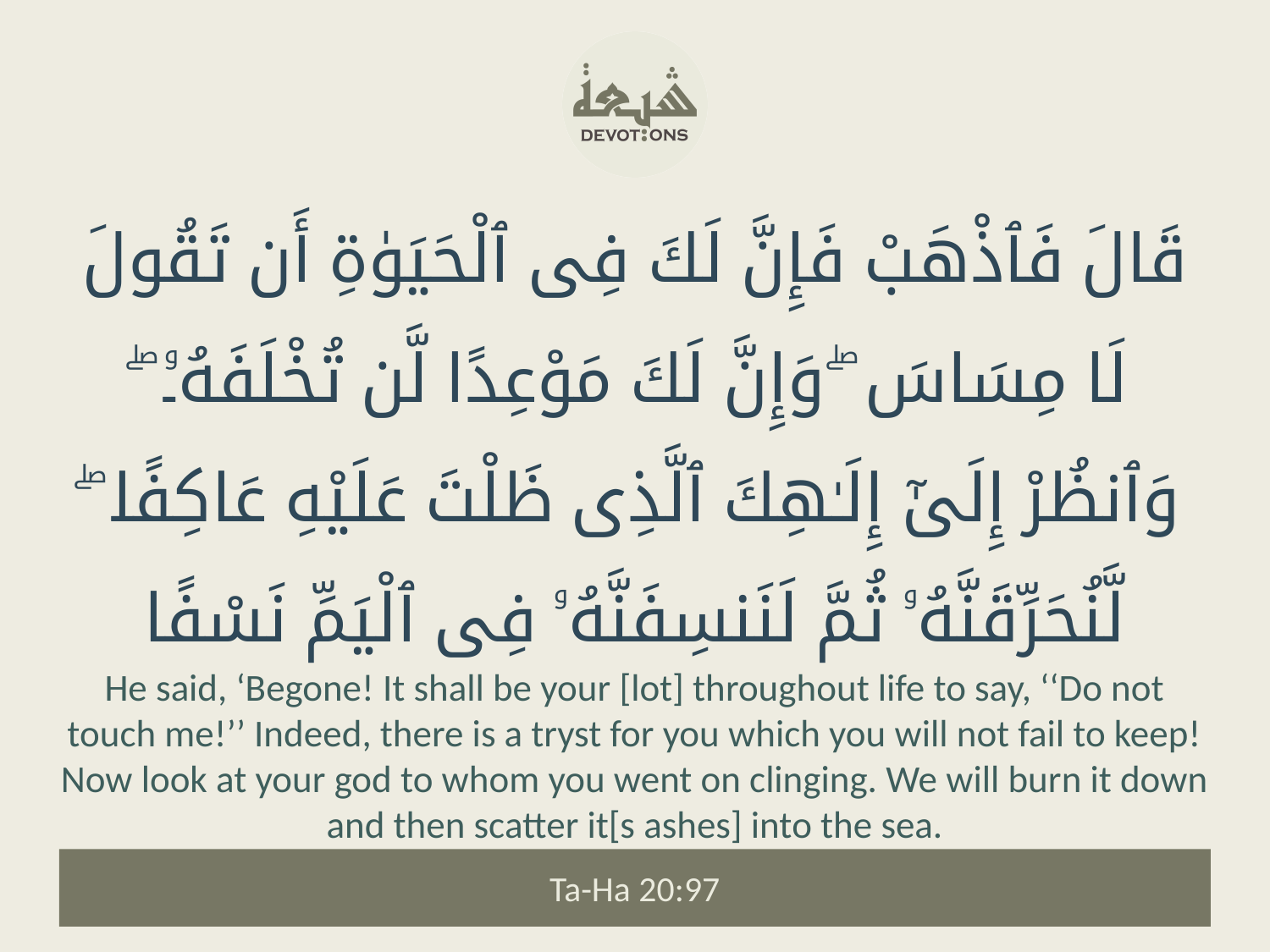

قَالَ فَٱذْهَبْ فَإِنَّ لَكَ فِى ٱلْحَيَوٰةِ أَن تَقُولَ لَا مِسَاسَ ۖ وَإِنَّ لَكَ مَوْعِدًا لَّن تُخْلَفَهُۥ ۖ وَٱنظُرْ إِلَىٰٓ إِلَـٰهِكَ ٱلَّذِى ظَلْتَ عَلَيْهِ عَاكِفًا ۖ لَّنُحَرِّقَنَّهُۥ ثُمَّ لَنَنسِفَنَّهُۥ فِى ٱلْيَمِّ نَسْفًا
He said, ‘Begone! It shall be your [lot] throughout life to say, ‘‘Do not touch me!’’ Indeed, there is a tryst for you which you will not fail to keep! Now look at your god to whom you went on clinging. We will burn it down and then scatter it[s ashes] into the sea.
Ta-Ha 20:97